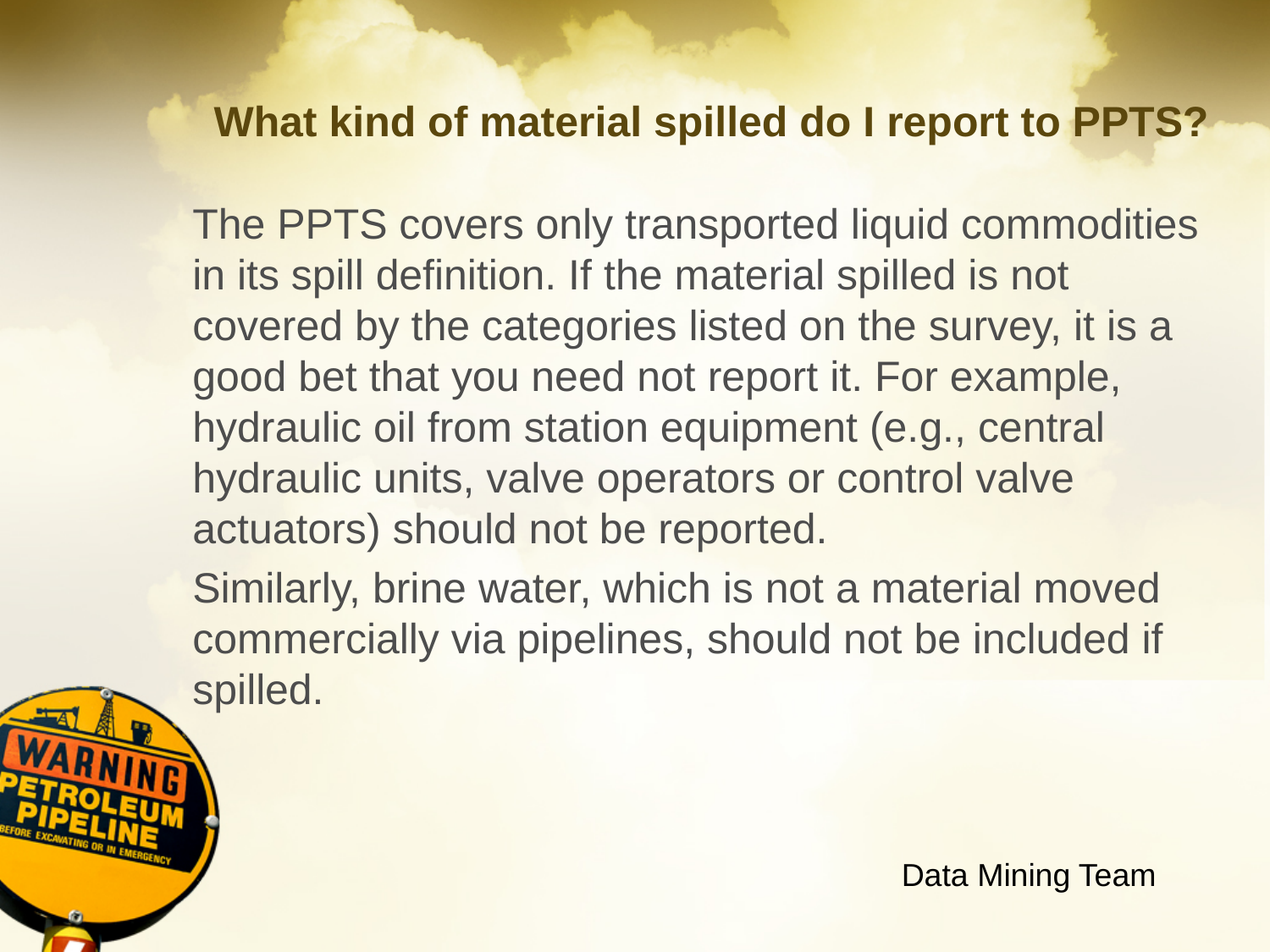

# What kind of material spilled do I report to PPTS?
The PPTS covers only transported liquid commodities in its spill definition. If the material spilled is not covered by the categories listed on the survey, it is a good bet that you need not report it. For example, hydraulic oil from station equipment (e.g., central hydraulic units, valve operators or control valve actuators) should not be reported.
Similarly, brine water, which is not a material moved commercially via pipelines, should not be included if spilled.
Data Mining Team